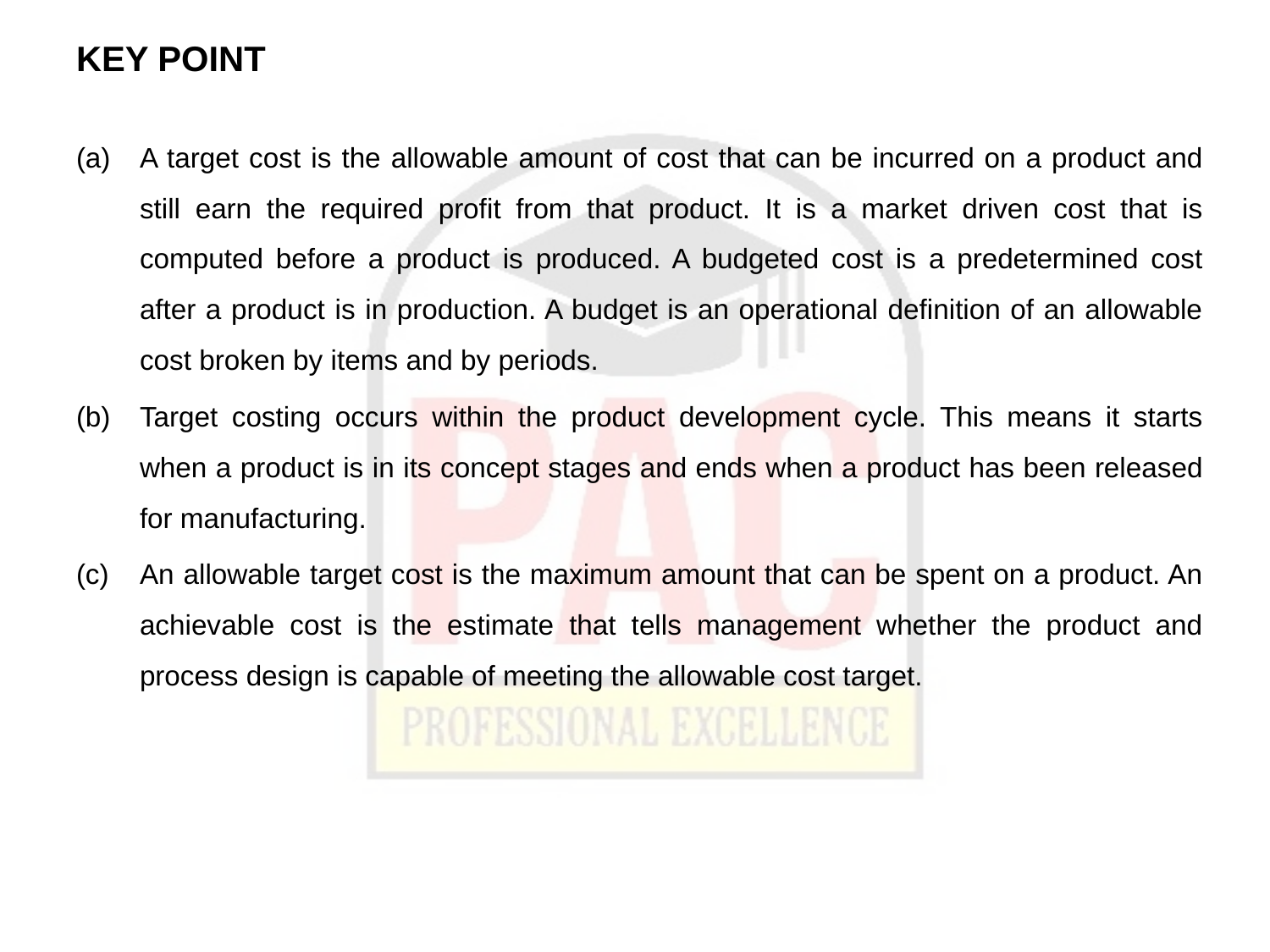

# KEY POINT
(a)	A target cost is the allowable amount of cost that can be incurred on a product and still earn the required profit from that product. It is a market driven cost that is computed before a product is produced. A budgeted cost is a predetermined cost after a product is in production. A budget is an operational definition of an allowable cost broken by items and by periods.
(b)	Target costing occurs within the product development cycle. This means it starts when a product is in its concept stages and ends when a product has been released for manufacturing.
(c)	An allowable target cost is the maximum amount that can be spent on a product. An achievable cost is the estimate that tells management whether the product and process design is capable of meeting the allowable cost target.